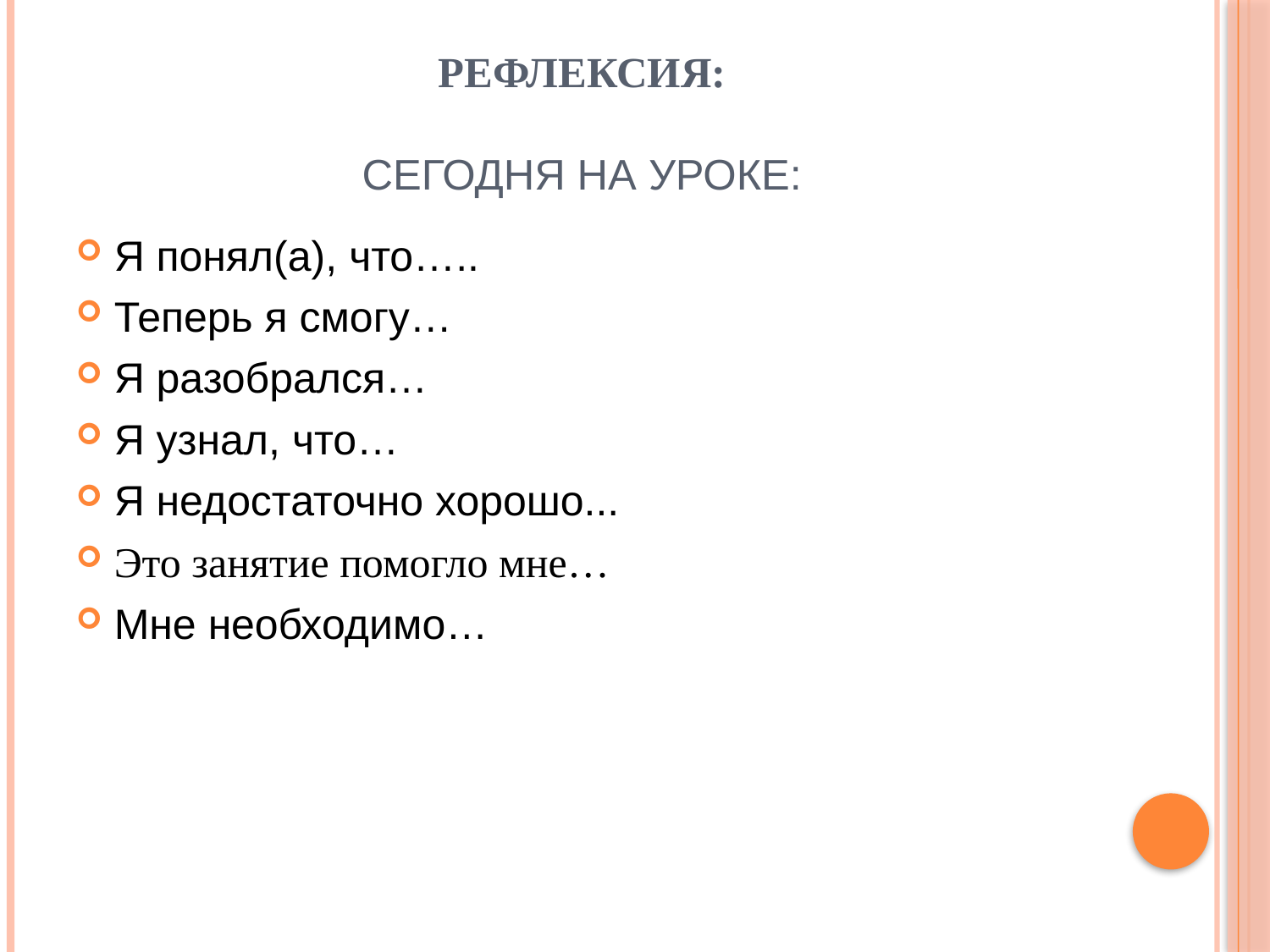

# Рефлексия: Сегодня на уроке:
Я понял(а), что…..
Теперь я смогу…
Я разобрался…
Я узнал, что…
Я недостаточно хорошо...
Это занятие помогло мне…
Мне необходимо…